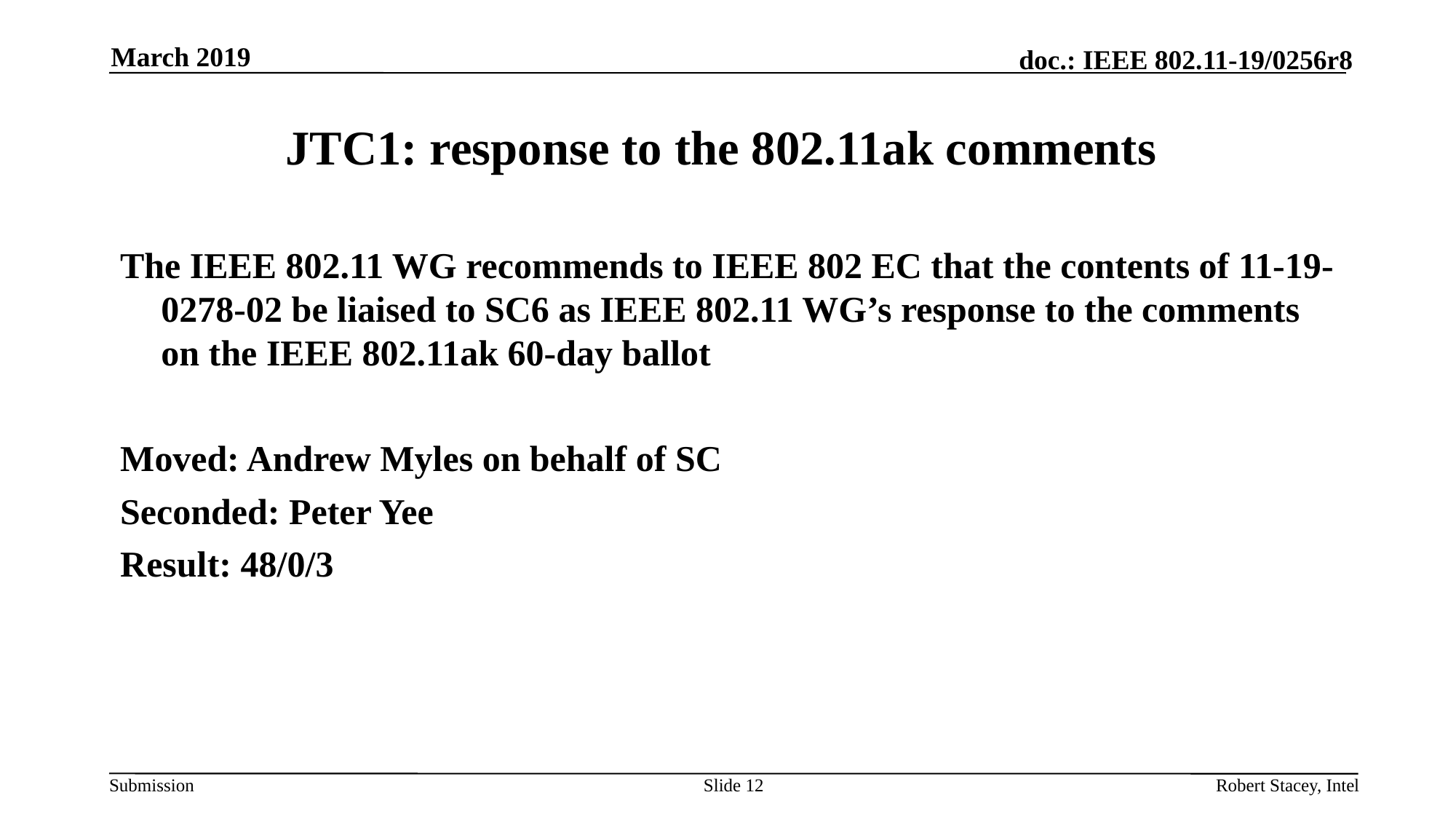

March 2019
# JTC1: response to the 802.11ak comments
The IEEE 802.11 WG recommends to IEEE 802 EC that the contents of 11-19-0278-02 be liaised to SC6 as IEEE 802.11 WG’s response to the comments on the IEEE 802.11ak 60-day ballot

Moved: Andrew Myles on behalf of SC
Seconded: Peter Yee
Result: 48/0/3
Slide 12
Robert Stacey, Intel